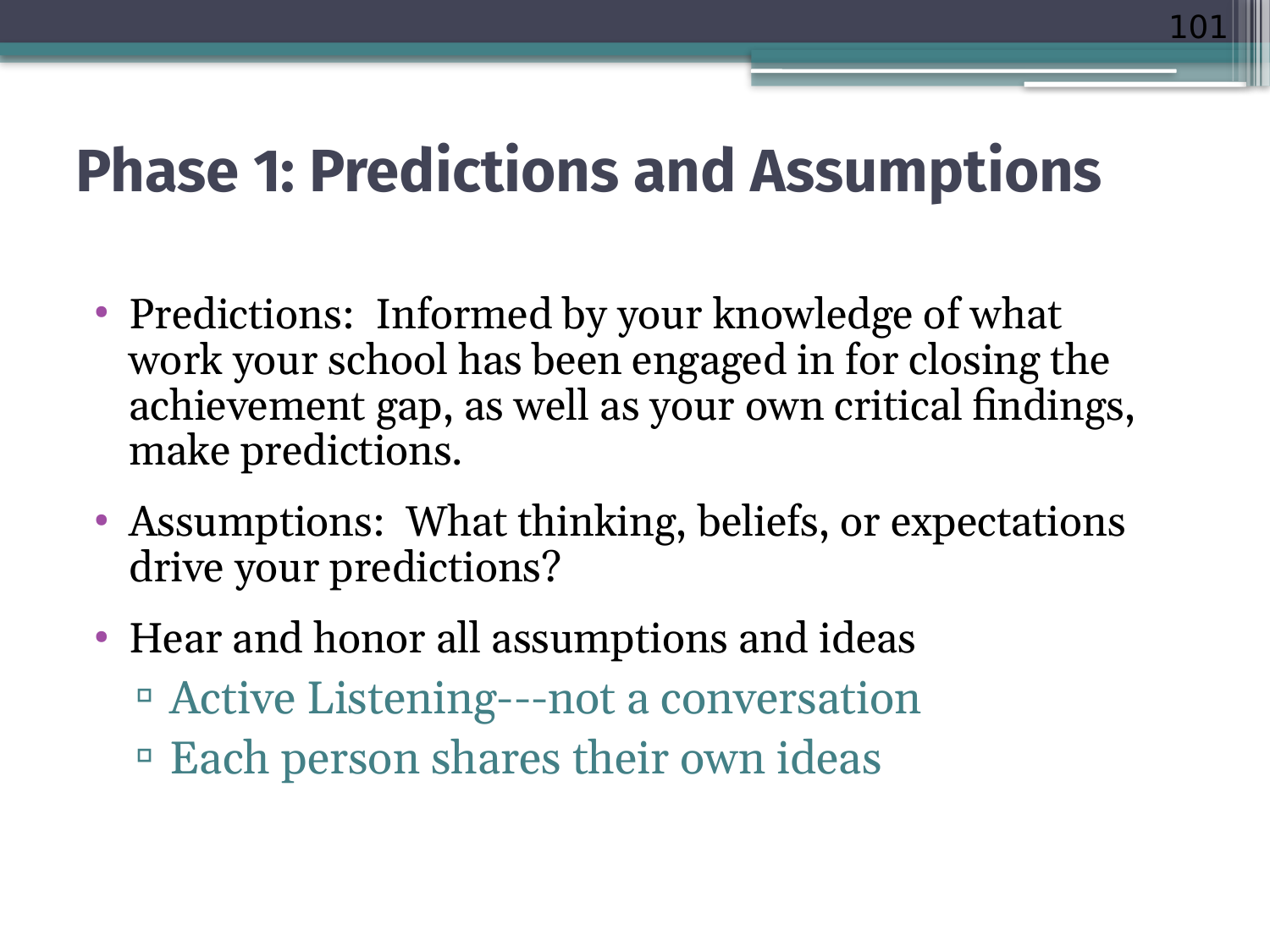

101
# Phase 1: Predictions and Assumptions
Predictions:  Informed by your knowledge of what work your school has been engaged in for closing the achievement gap, as well as your own critical findings, make predictions.
Assumptions:  What thinking, beliefs, or expectations drive your predictions?
Hear and honor all assumptions and ideas
Active Listening---not a conversation
Each person shares their own ideas